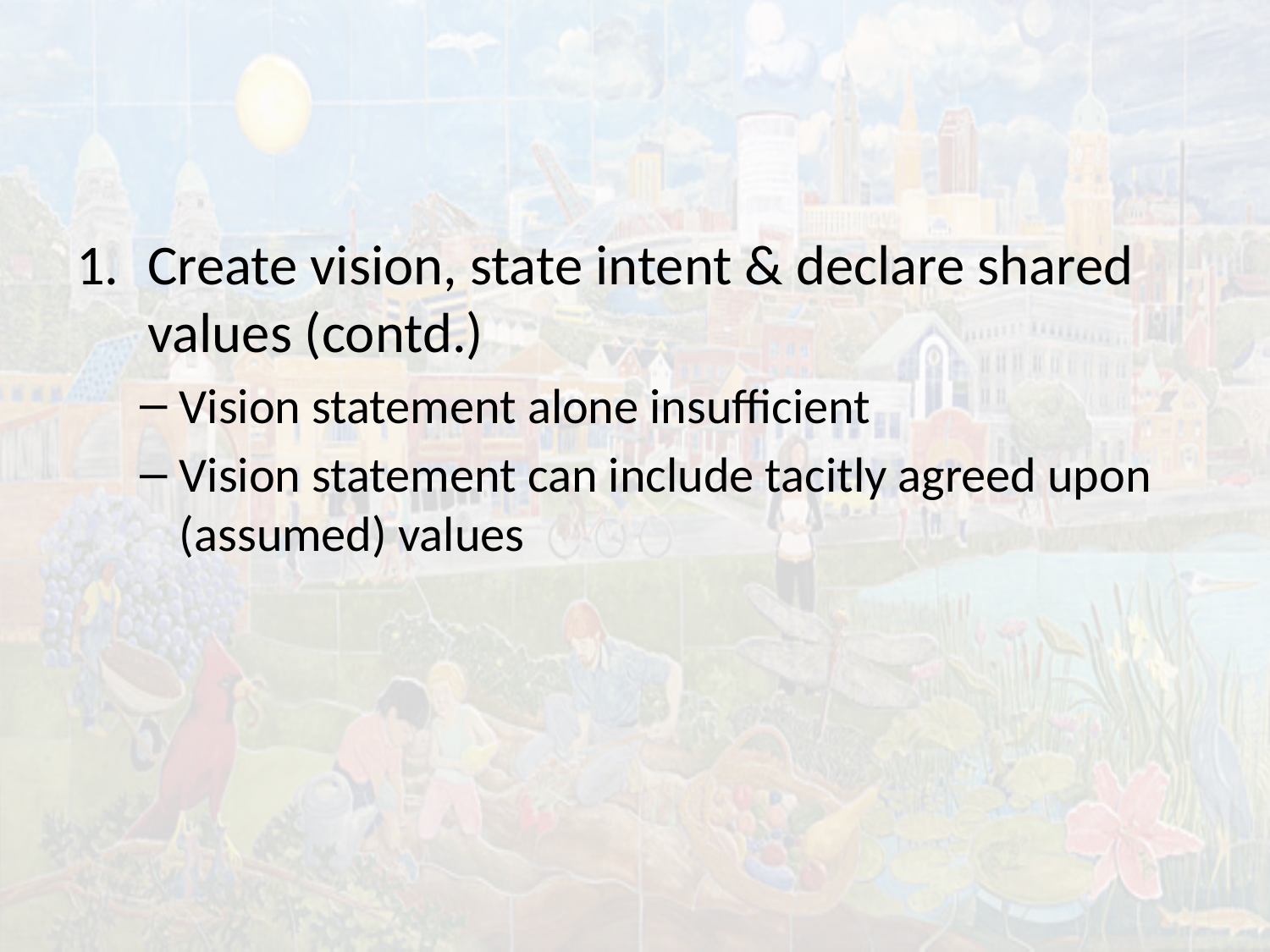

#
Create vision, state intent & declare shared values (contd.)
Vision statement alone insufficient
Vision statement can include tacitly agreed upon (assumed) values